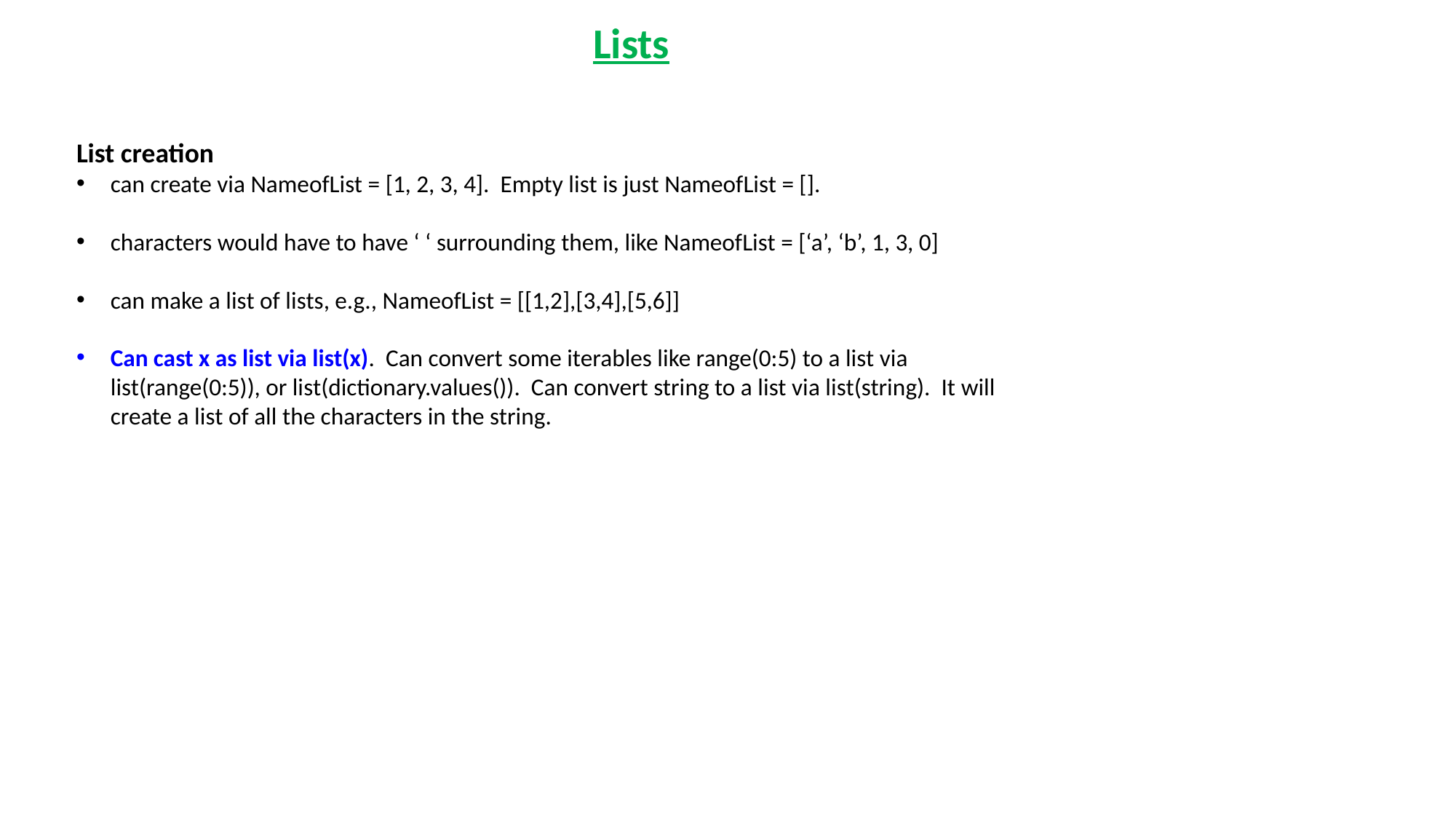

Lists
List creation
can create via NameofList = [1, 2, 3, 4].  Empty list is just NameofList = [].

characters would have to have ‘ ‘ surrounding them, like NameofList = [‘a’, ‘b’, 1, 3, 0]

can make a list of lists, e.g., NameofList = [[1,2],[3,4],[5,6]]

Can cast x as list via list(x).  Can convert some iterables like range(0:5) to a list via list(range(0:5)), or list(dictionary.values()).  Can convert string to a list via list(string).  It will create a list of all the characters in the string.